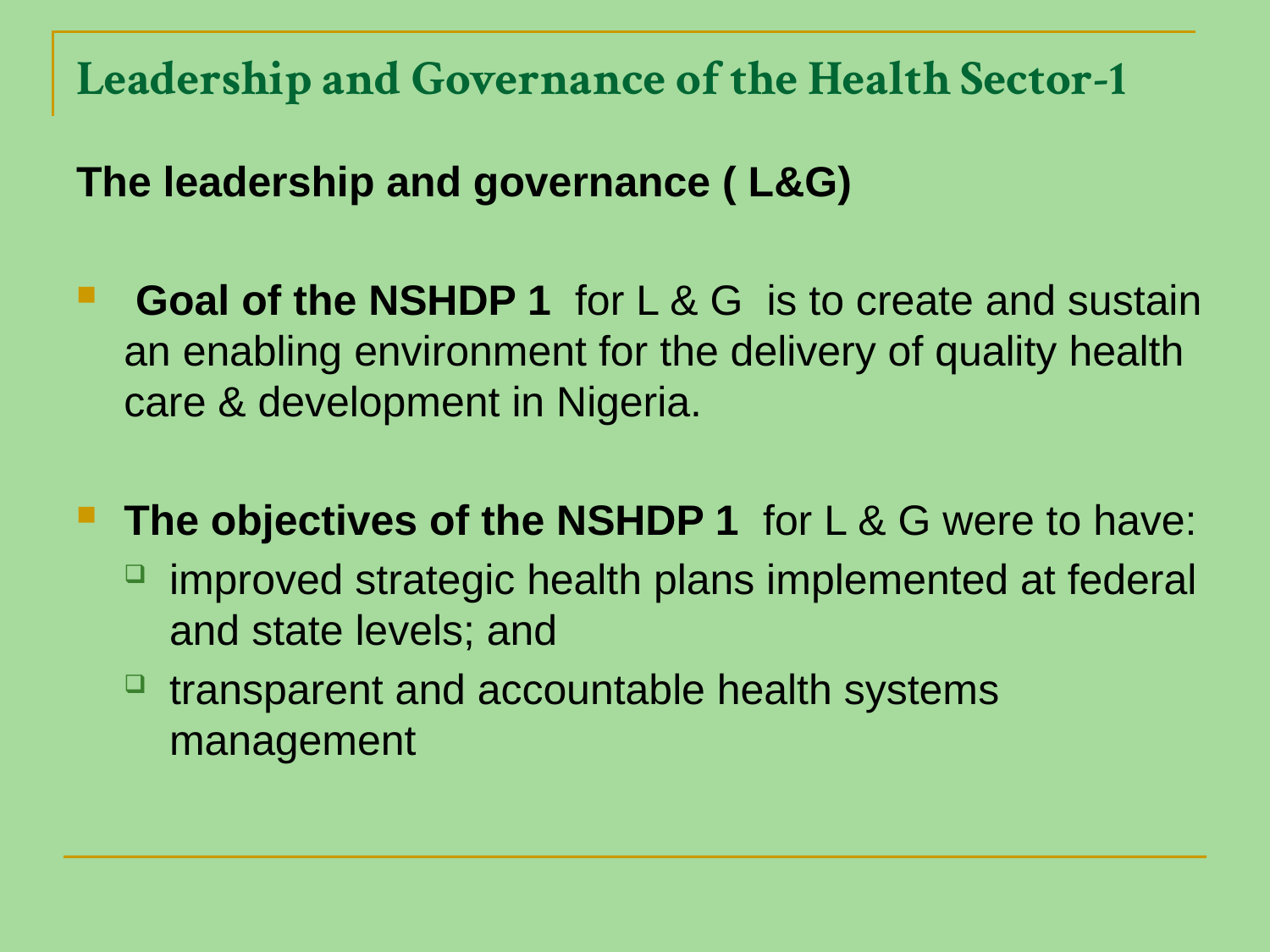

# Leadership and Governance of the Health Sector-1
The leadership and governance ( L&G)

 Goal of the NSHDP 1  for L & G  is to create and sustain an enabling environment for the delivery of quality health care & development in Nigeria.

The objectives of the NSHDP 1  for L & G were to have:
improved strategic health plans implemented at federal and state levels; and
transparent and accountable health systems management